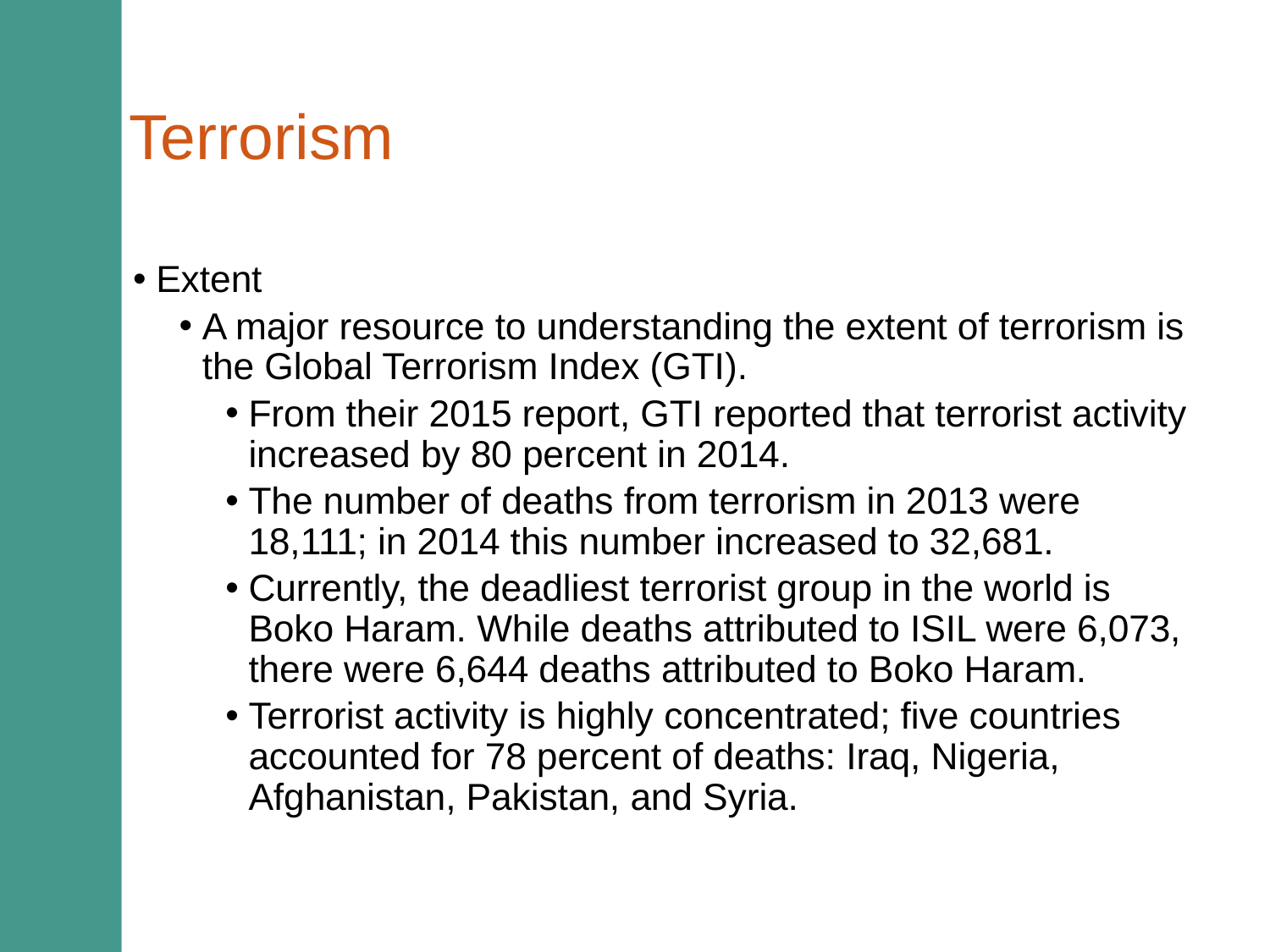

# Terrorism
Extent
A major resource to understanding the extent of terrorism is the Global Terrorism Index (GTI).
From their 2015 report, GTI reported that terrorist activity increased by 80 percent in 2014.
The number of deaths from terrorism in 2013 were 18,111; in 2014 this number increased to 32,681.
Currently, the deadliest terrorist group in the world is Boko Haram. While deaths attributed to ISIL were 6,073, there were 6,644 deaths attributed to Boko Haram.
Terrorist activity is highly concentrated; five countries accounted for 78 percent of deaths: Iraq, Nigeria, Afghanistan, Pakistan, and Syria.